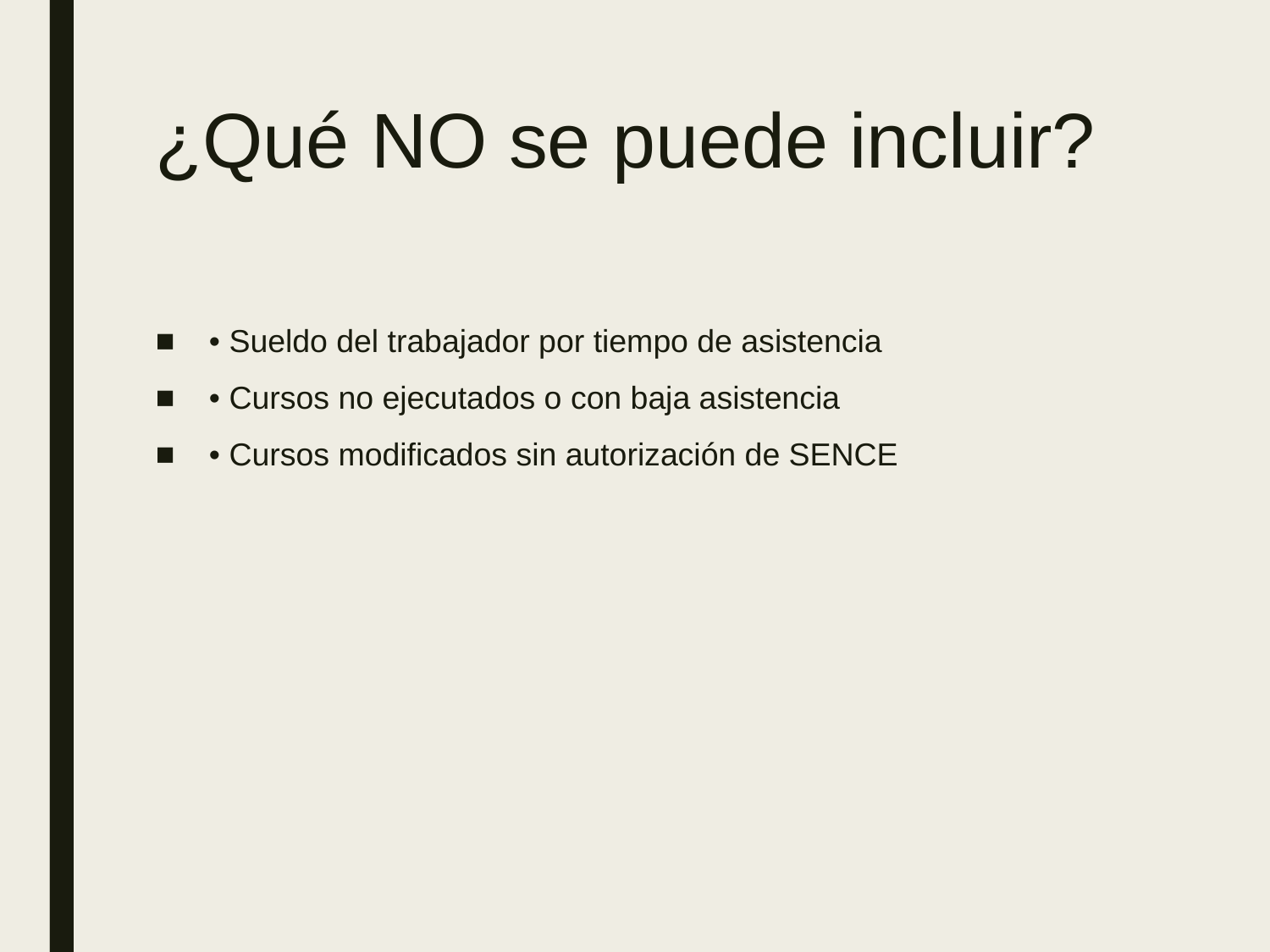

# ¿Qué NO se puede incluir?
• Sueldo del trabajador por tiempo de asistencia
• Cursos no ejecutados o con baja asistencia
• Cursos modificados sin autorización de SENCE